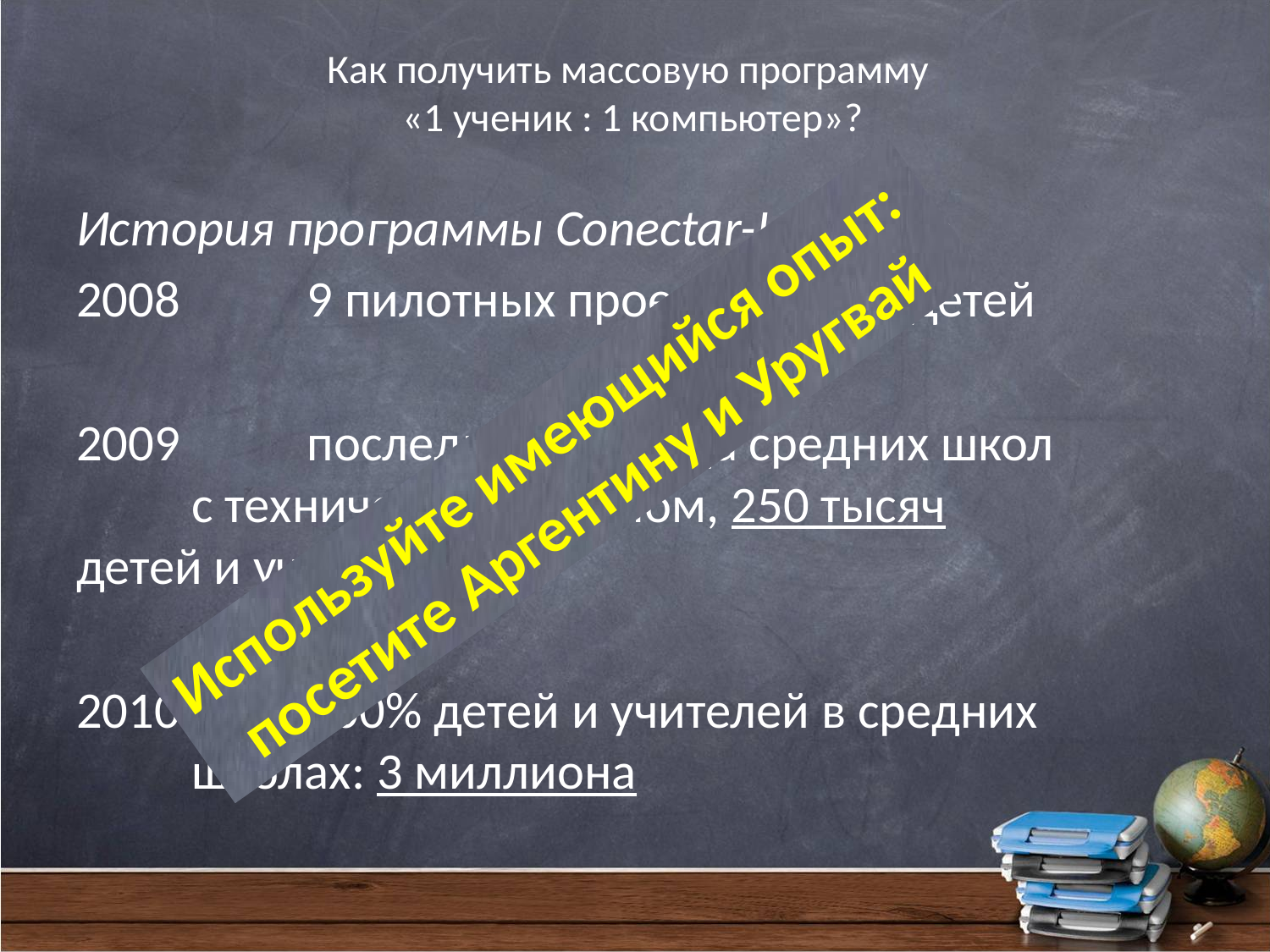

# Как получить массовую программу «1 ученик : 1 компьютер»?
История программы Conectar-Igualdad:
2008 	9 пилотных проектов, 1000 детей

2009 	последние три года средних школ
	с техническим уклоном, 250 тысяч 	детей и учителей

2010-12 	100% детей и учителей в средних 	школах: 3 миллиона
Используйте имеющийся опыт:
посетите Аргентину и Уругвай